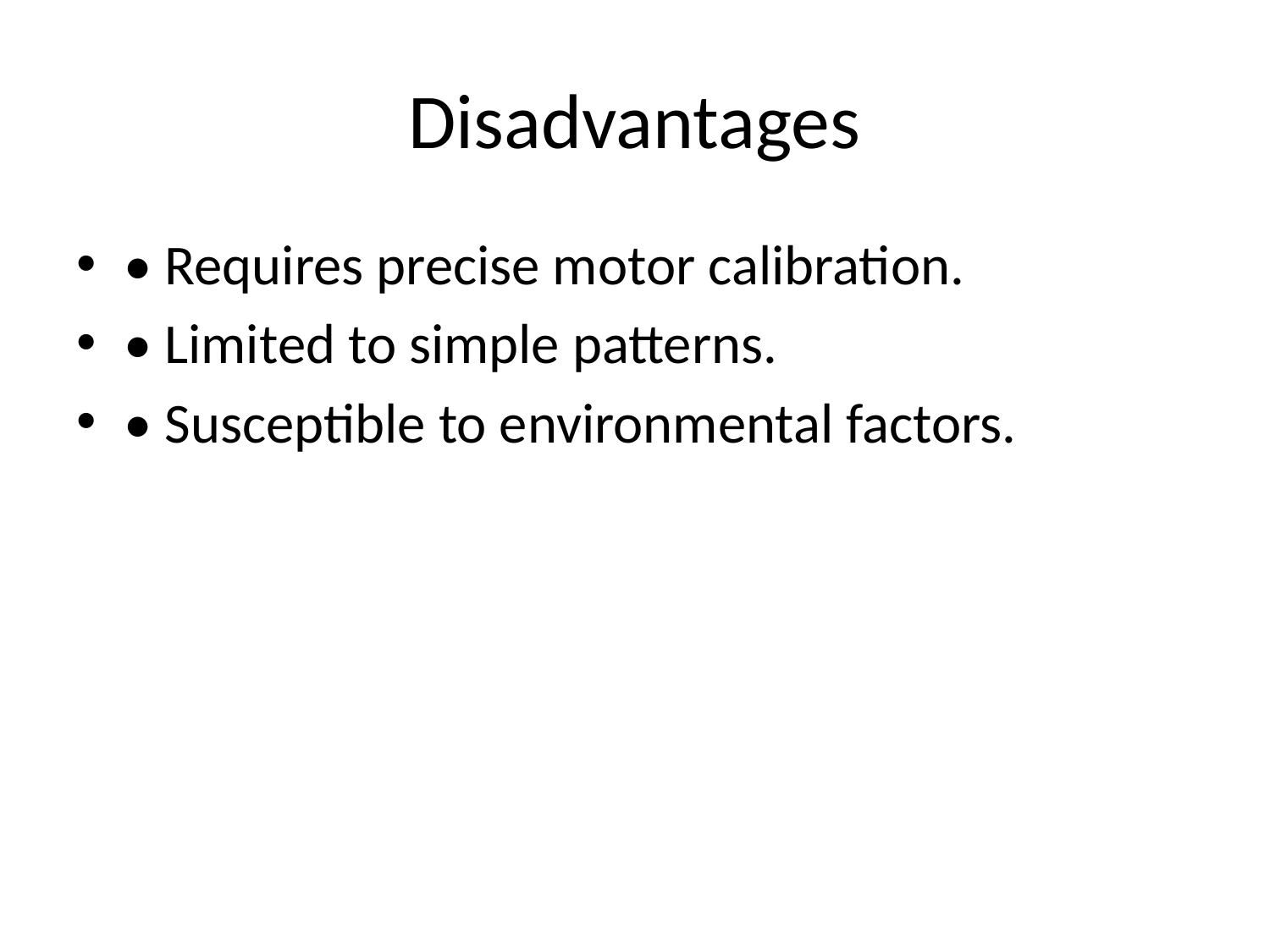

# Disadvantages
• Requires precise motor calibration.
• Limited to simple patterns.
• Susceptible to environmental factors.